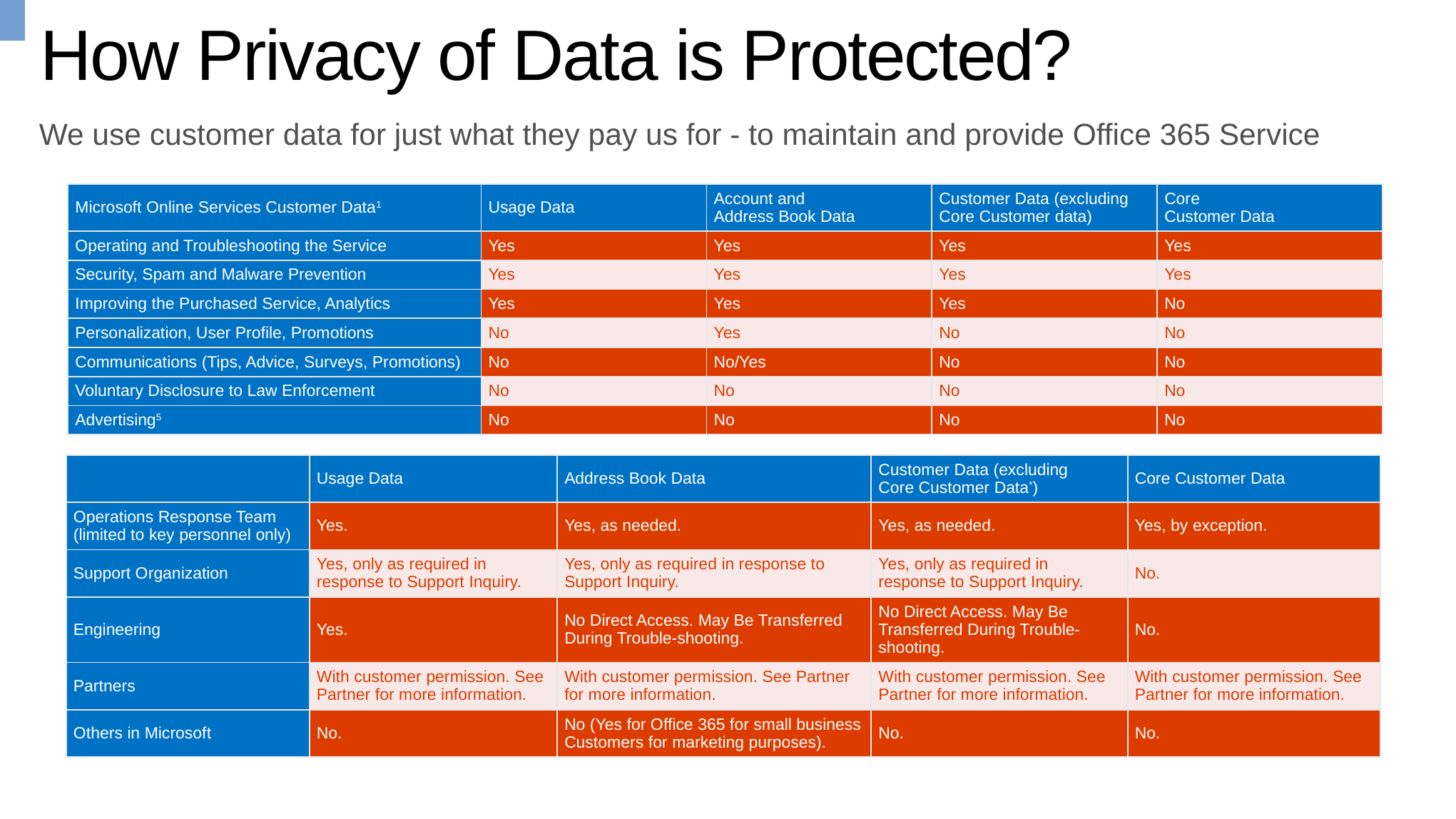

How Privacy of Data is Protected?
We use customer data for just what they pay us for - to maintain and provide Office 365 Service
| Microsoft Online Services Customer Data1 | Usage Data | Account and Address Book Data | Customer Data (excluding Core Customer data) | Core Customer Data |
| --- | --- | --- | --- | --- |
| Operating and Troubleshooting the Service | Yes | Yes | Yes | Yes |
| Security, Spam and Malware Prevention | Yes | Yes | Yes | Yes |
| Improving the Purchased Service, Analytics | Yes | Yes | Yes | No |
| Personalization, User Profile, Promotions | No | Yes | No | No |
| Communications (Tips, Advice, Surveys, Promotions) | No | No/Yes | No | No |
| Voluntary Disclosure to Law Enforcement | No | No | No | No |
| Advertising5 | No | No | No | No |
| 2012 |  | 2013 |  |  |  |
| --- | --- | --- | --- | --- | --- |
| Q3 | Q4 | Q1 | Q2 | Q3 | Q4 |
| 99.98 | 99.97 | 99.94 | 99.97 | 99.96 | 99.98 |
|  | Usage Data | Address Book Data | Customer Data (excluding Core Customer Data\*) | Core Customer Data |
| --- | --- | --- | --- | --- |
| Operations Response Team (limited to key personnel only) | Yes. | Yes, as needed. | Yes, as needed. | Yes, by exception. |
| Support Organization | Yes, only as required in response to Support Inquiry. | Yes, only as required in response to Support Inquiry. | Yes, only as required in response to Support Inquiry. | No. |
| Engineering | Yes. | No Direct Access. May Be Transferred During Trouble-shooting. | No Direct Access. May Be Transferred During Trouble-shooting. | No. |
| Partners | With customer permission. See Partner for more information. | With customer permission. See Partner for more information. | With customer permission. See Partner for more information. | With customer permission. See Partner for more information. |
| Others in Microsoft | No. | No (Yes for Office 365 for small business Customers for marketing purposes). | No. | No. |